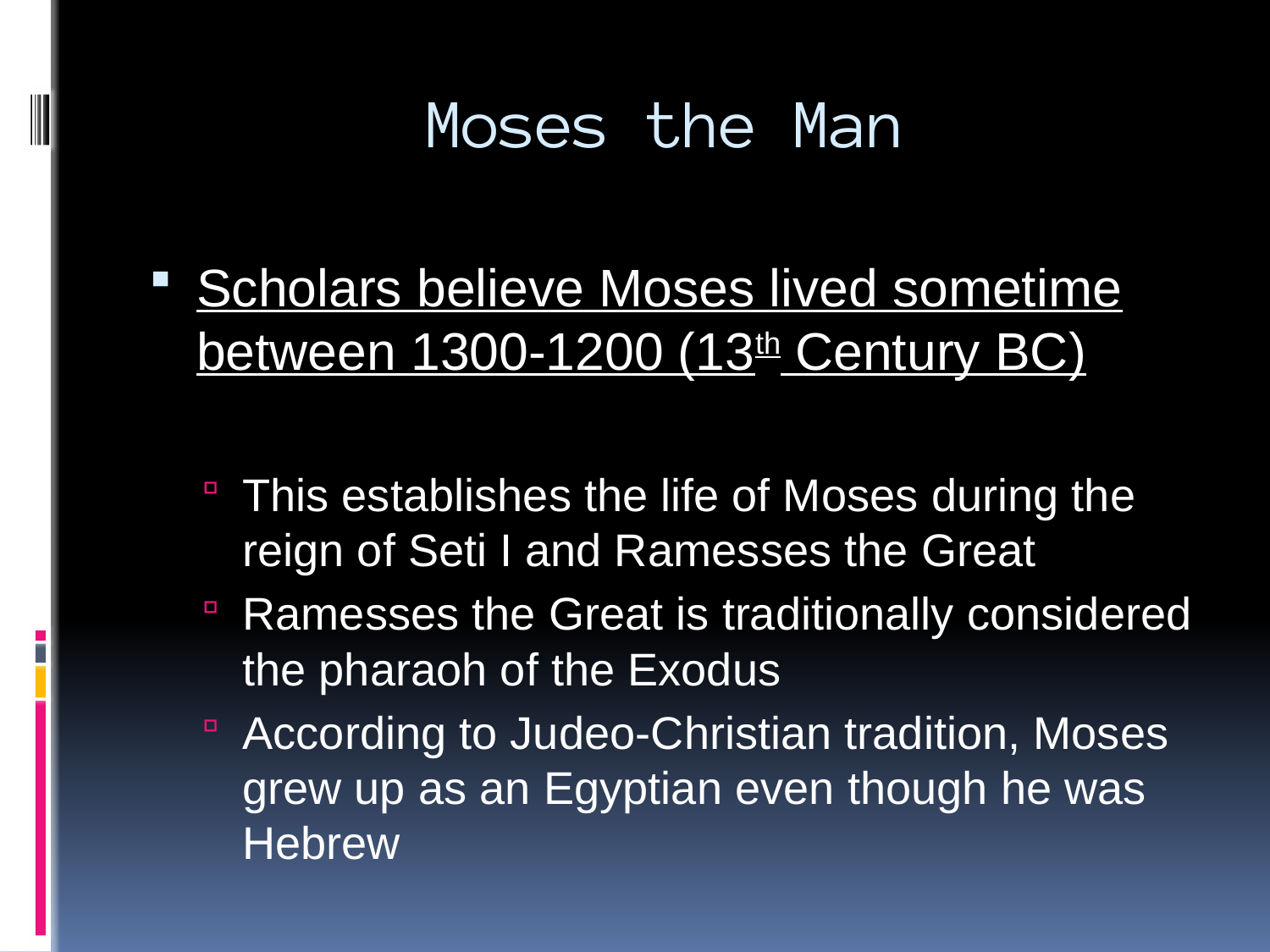

# Moses the Man
Scholars believe Moses lived sometime between 1300-1200 (13th Century BC)

This establishes the life of Moses during the reign of Seti I and Ramesses the Great
Ramesses the Great is traditionally considered the pharaoh of the Exodus
According to Judeo-Christian tradition, Moses grew up as an Egyptian even though he was Hebrew